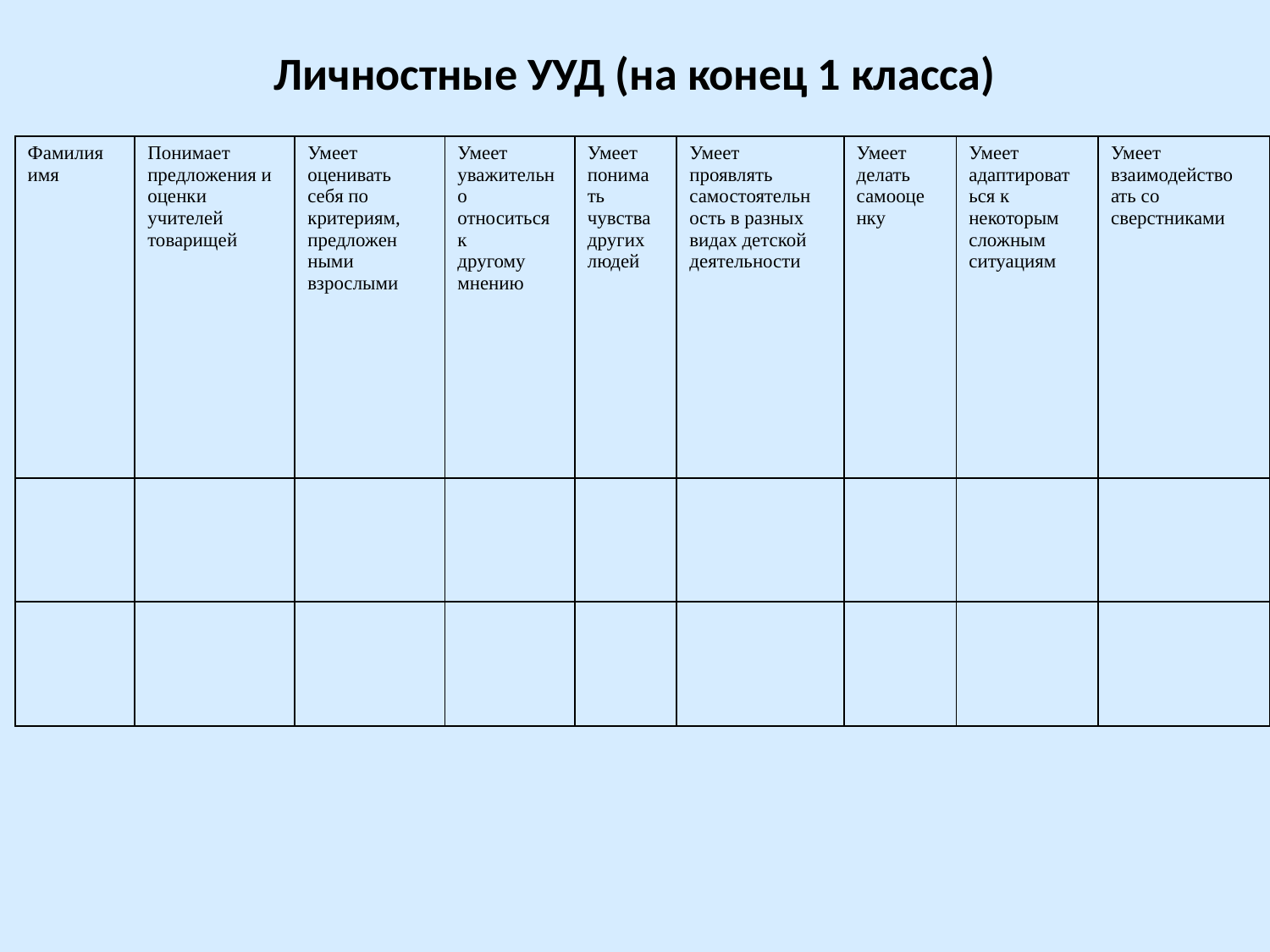

# Личностные УУД (на конец 1 класса)
| Фамилия имя | Понимает предложения и оценки учителей товарищей | Умеет оценивать себя по критериям, предложен ными взрослыми | Умеет уважительно относиться к другому мнению | Умеет понима ть чувства других людей | Умеет проявлять самостоятельн ость в разных видах детской деятельности | Умеет делать самооце нку | Умеет адаптироват ься к некоторым сложным ситуациям | Умеет взаимодейство ать со сверстниками |
| --- | --- | --- | --- | --- | --- | --- | --- | --- |
|  |  |  |  |  |  |  |  |  |
|  |  |  |  |  |  |  |  |  |